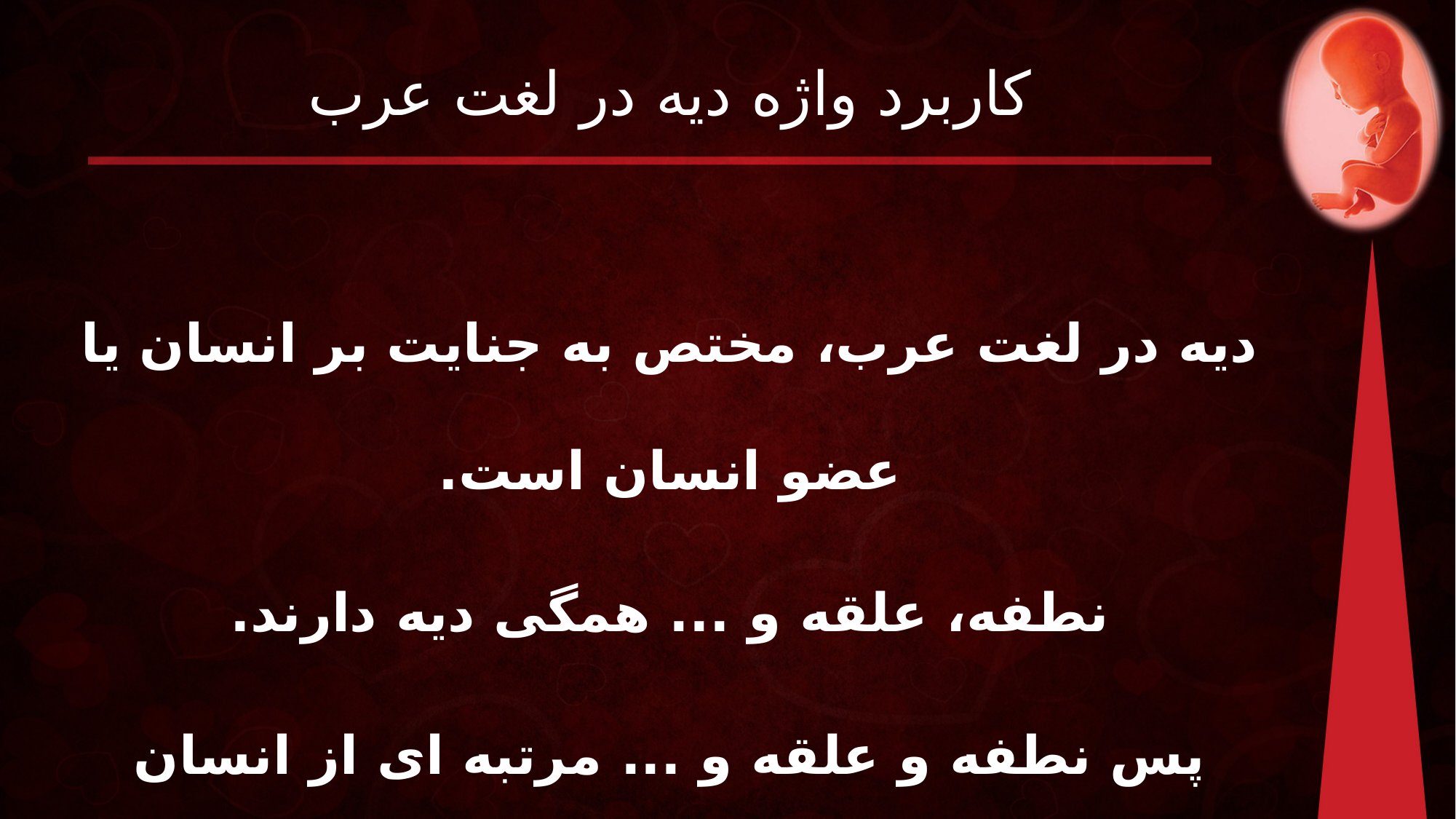

# کاربرد واژه دیه در لغت عرب
دیه در لغت عرب، مختص به جنایت بر انسان یا عضو انسان است.
نطفه، علقه و ... همگی دیه دارند.
پس نطفه و علقه و ... مرتبه ای از انسان محسوب شده اند.